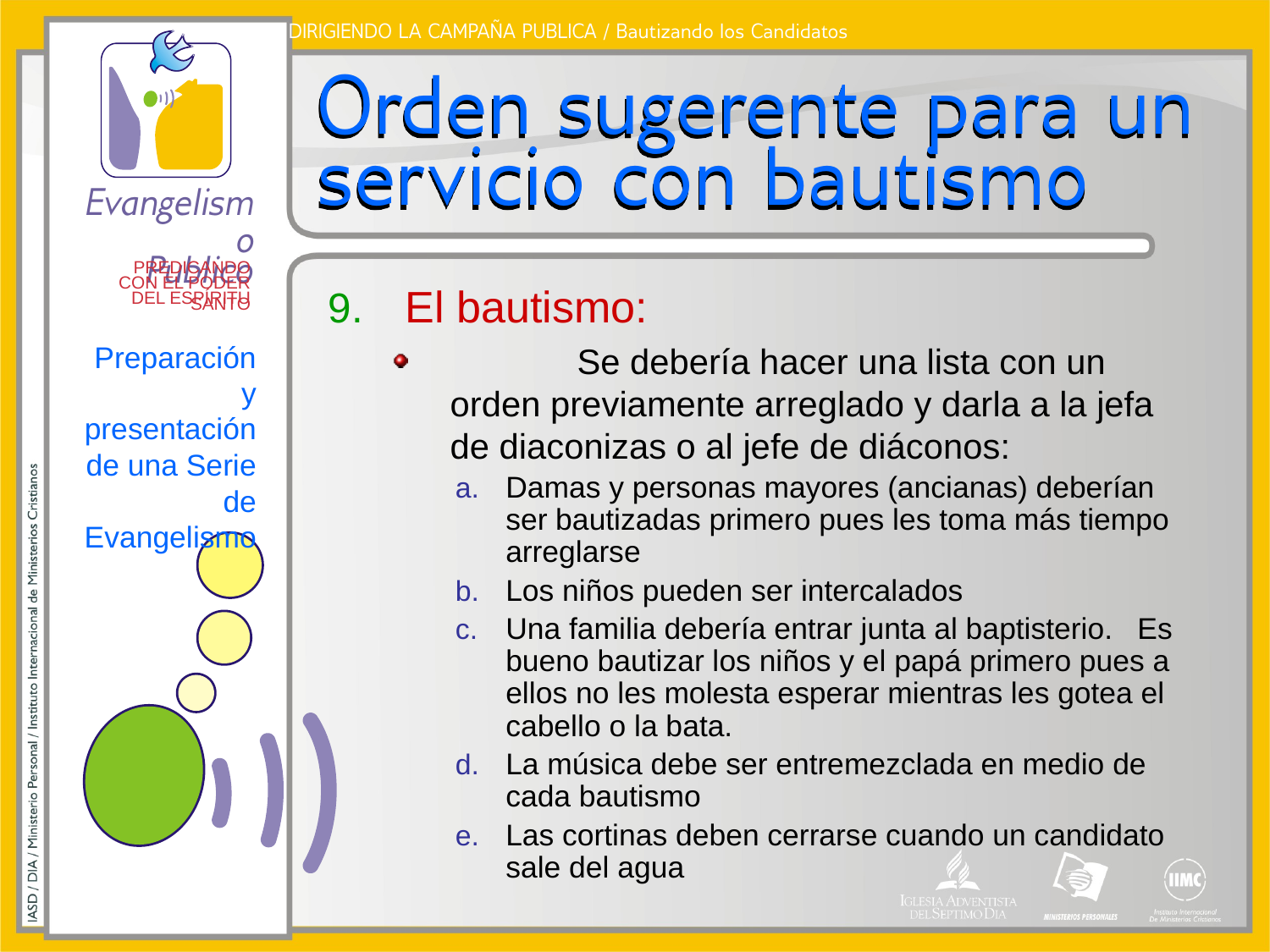

DIRIGIENDO LA CAMPAÑA PUBLICA / Bautizando los Candidatos
# Orden sugerente para un servicio con bautismo
El bautismo:
	Se debería hacer una lista con un orden previamente arreglado y darla a la jefa de diaconizas o al jefe de diáconos:
Damas y personas mayores (ancianas) deberían ser bautizadas primero pues les toma más tiempo arreglarse
Los niños pueden ser intercalados
Una familia debería entrar junta al baptisterio.   Es bueno bautizar los niños y el papá primero pues a ellos no les molesta esperar mientras les gotea el cabello o la bata.
La música debe ser entremezclada en medio de cada bautismo
Las cortinas deben cerrarse cuando un candidato sale del agua